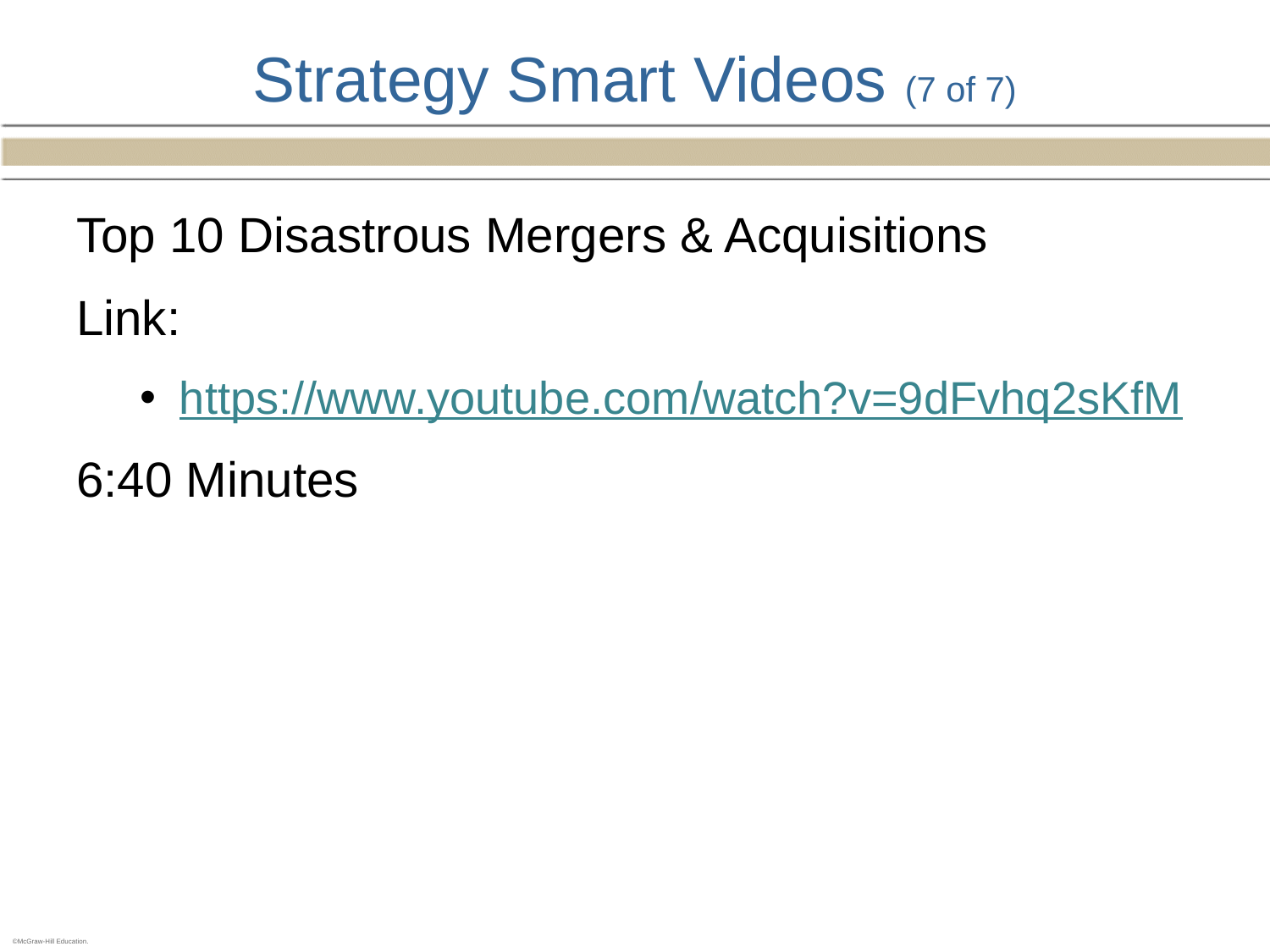

# Strategy Smart Videos (7 of 7)
Top 10 Disastrous Mergers & Acquisitions
Link:
https://www.youtube.com/watch?v=9dFvhq2sKfM
6:40 Minutes